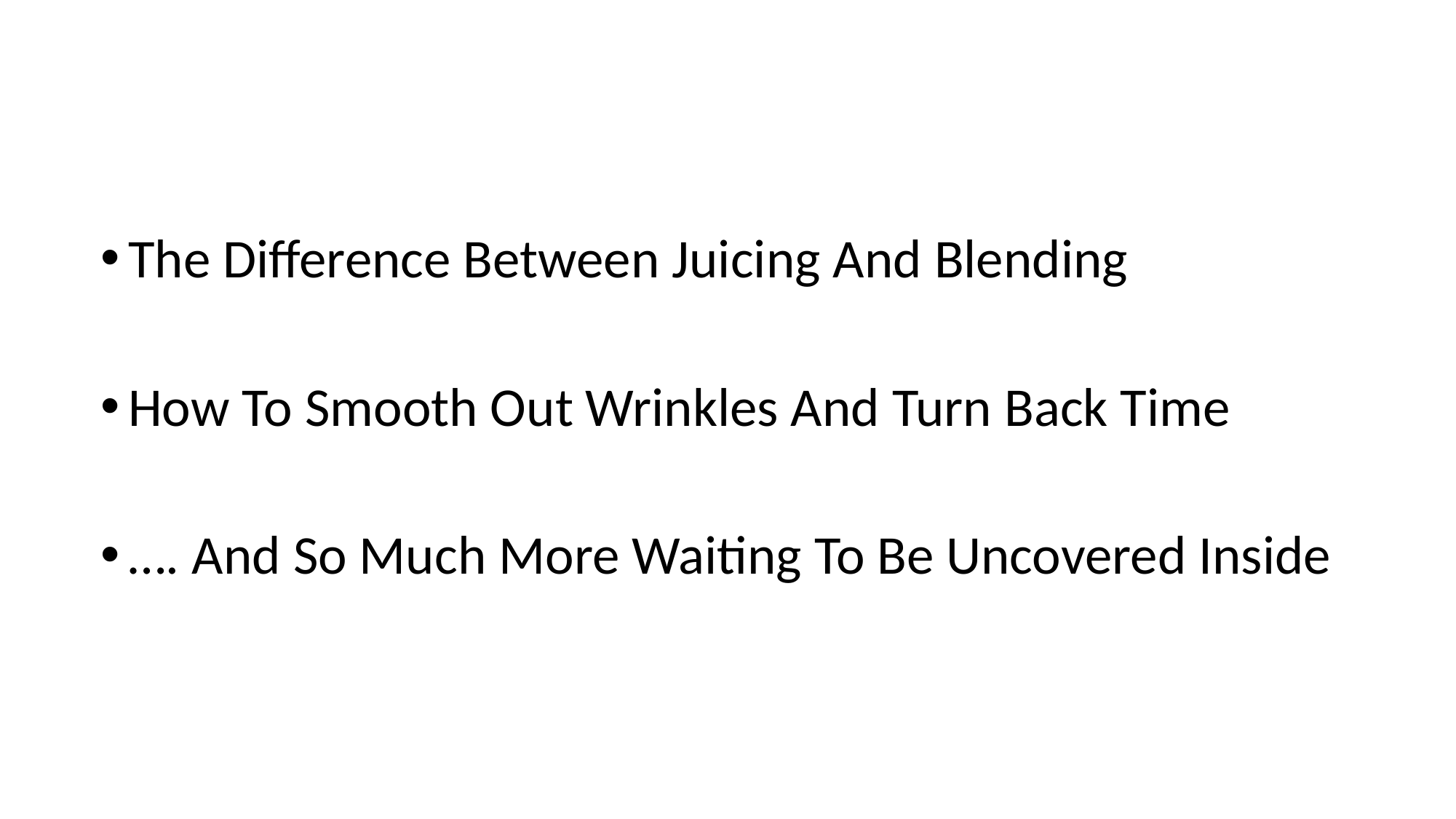

The Difference Between Juicing And Blending

How To Smooth Out Wrinkles And Turn Back Time

…. And So Much More Waiting To Be Uncovered Inside